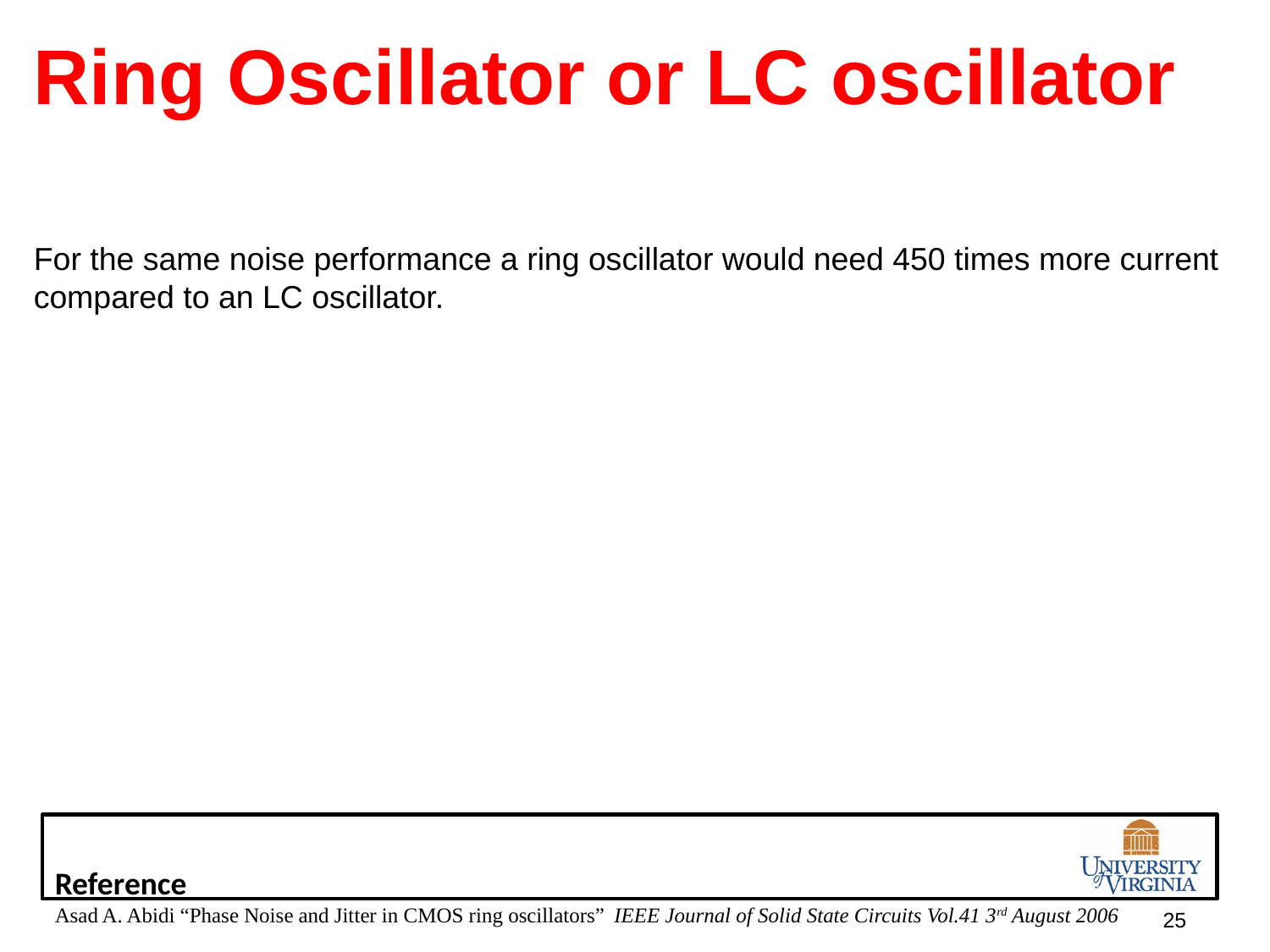

Ring Oscillator or LC oscillator
For the same noise performance a ring oscillator would need 450 times more current compared to an LC oscillator.
Reference
Asad A. Abidi “Phase Noise and Jitter in CMOS ring oscillators”  IEEE Journal of Solid State Circuits Vol.41 3rd August 2006